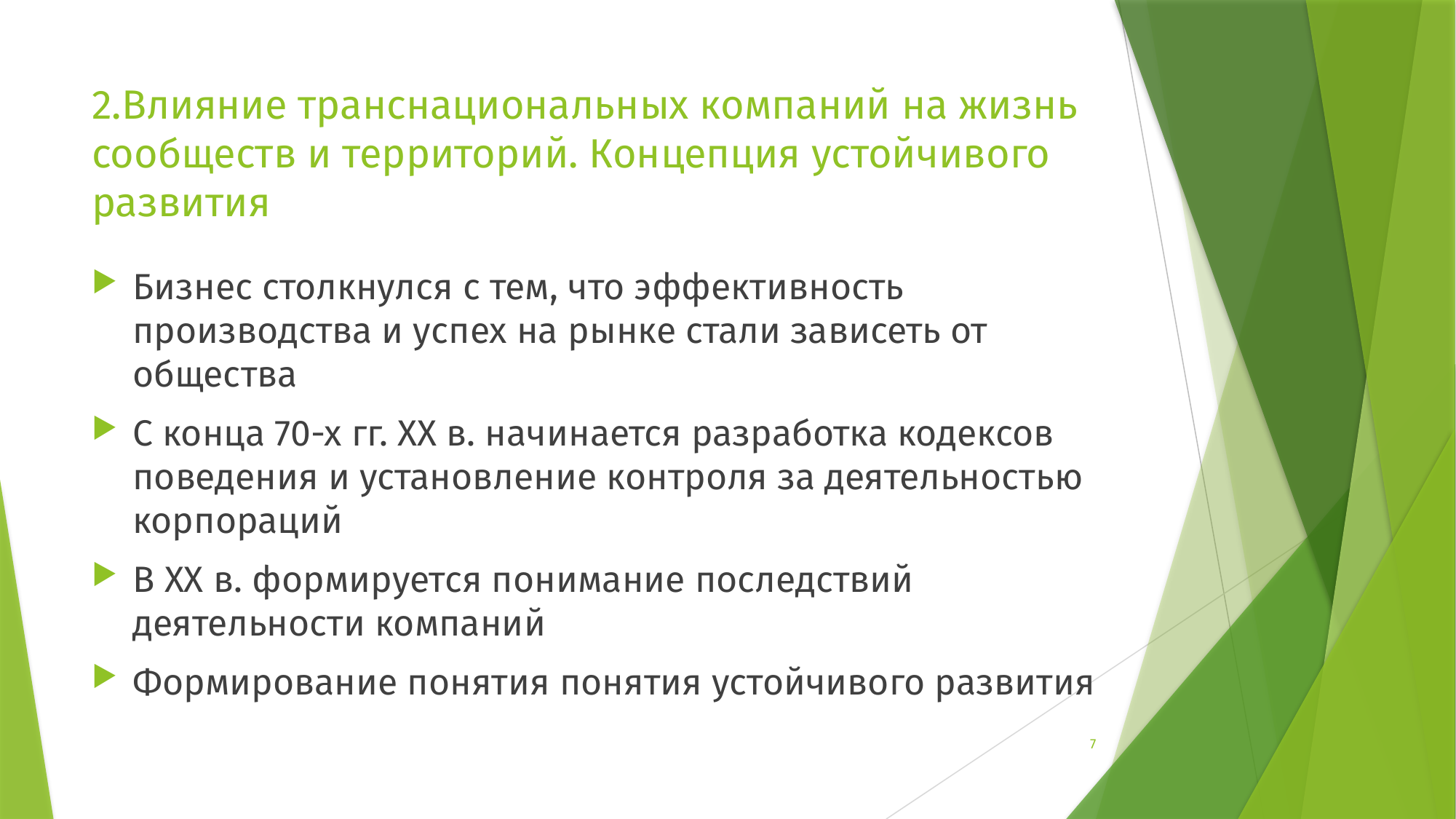

# 2.Влияние транснациональных компаний на жизнь сообществ и территорий. Концепция устойчивого развития
Бизнес столкнулся с тем, что эффективность производства и успех на рынке стали зависеть от общества
С конца 70-х гг. ХХ в. начинается разработка кодексов поведения и установление контроля за деятельностью корпораций
В ХХ в. формируется понимание последствий деятельности компаний
Формирование понятия понятия устойчивого развития
7